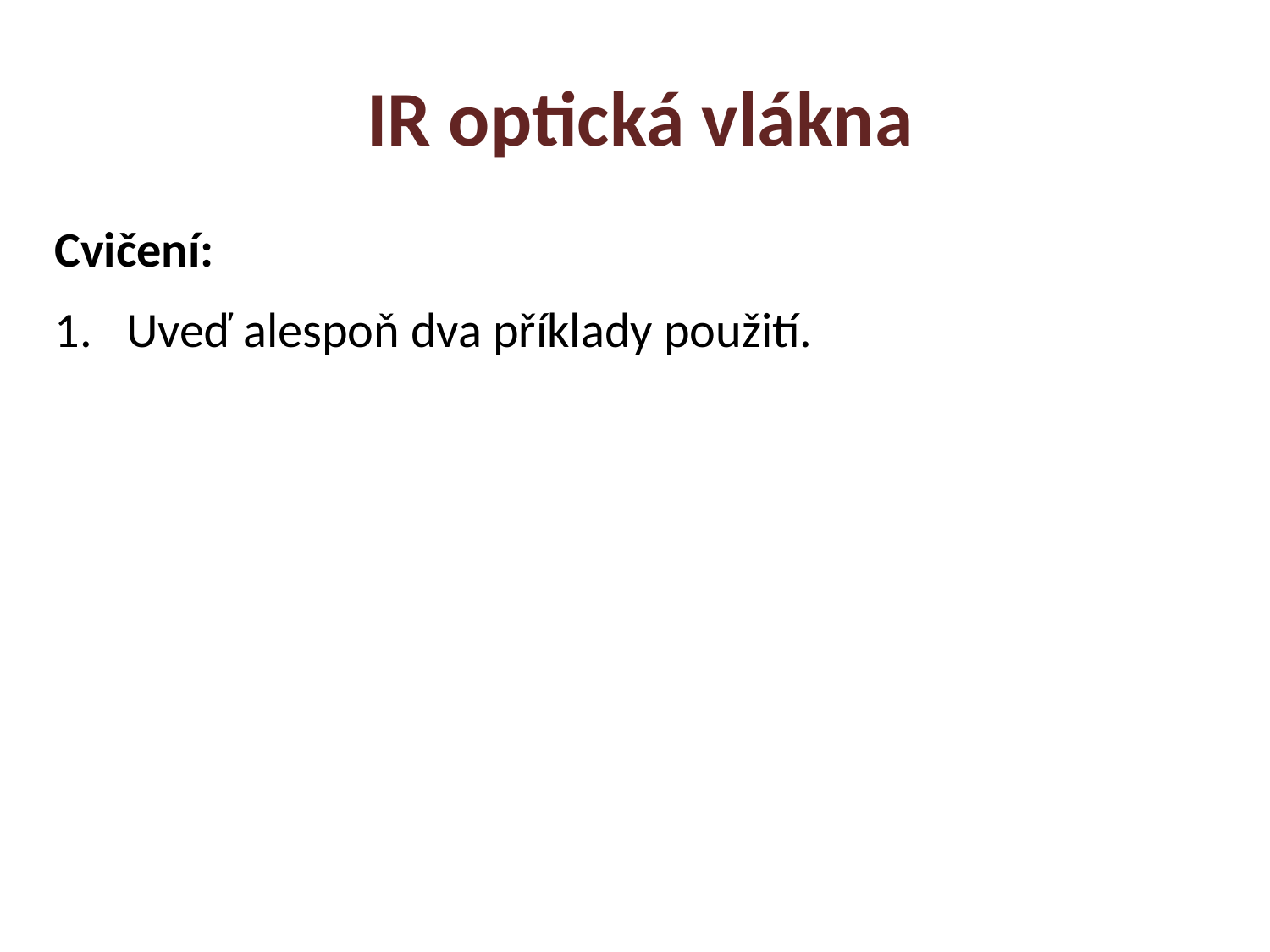

IR optická vlákna
Cvičení:
Uveď alespoň dva příklady použití.